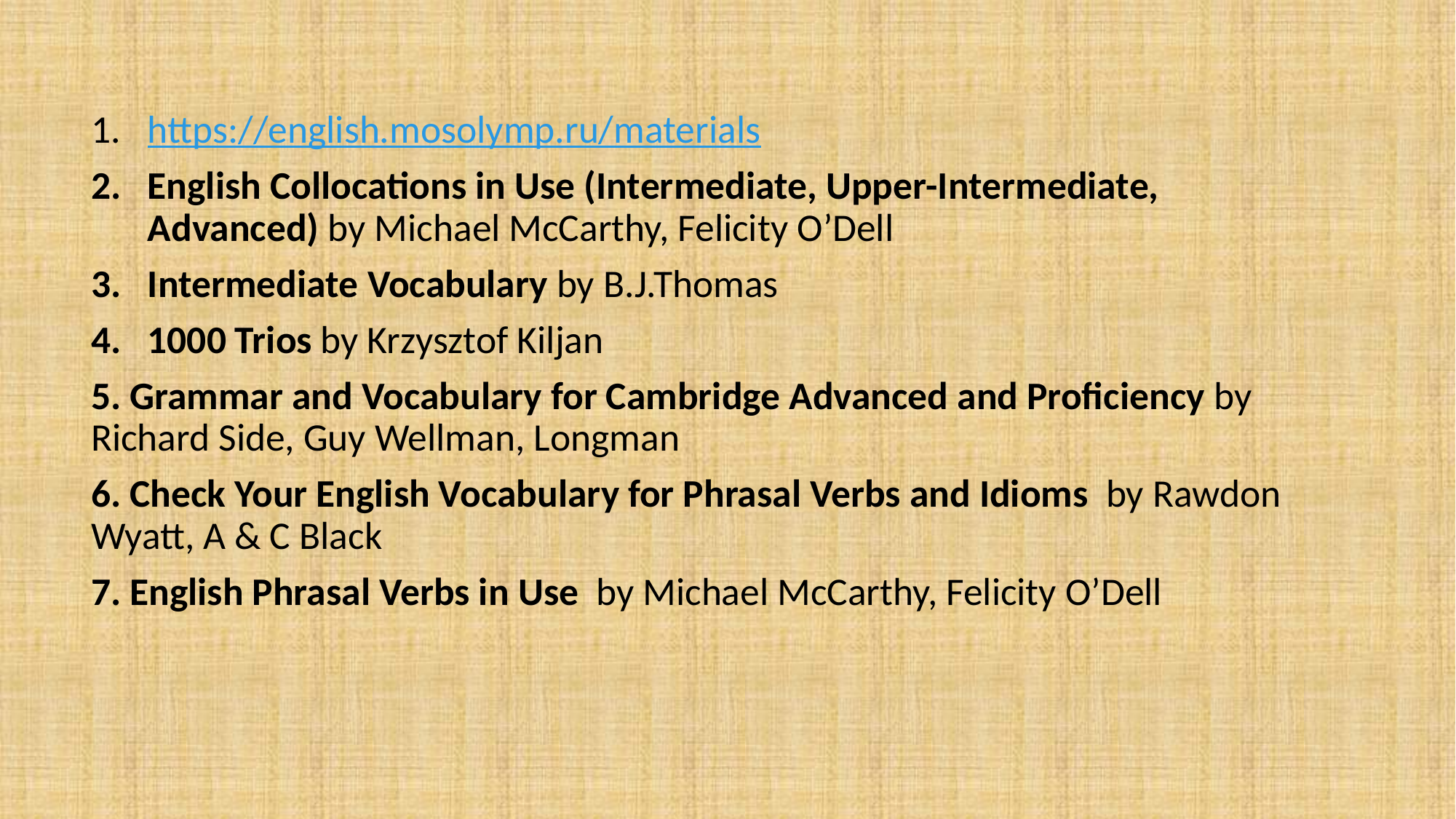

#
https://english.mosolymp.ru/materials
English Collocations in Use (Intermediate, Upper-Intermediate, Advanced) by Michael McCarthy, Felicity O’Dell
Intermediate Vocabulary by B.J.Thomas
1000 Trios by Krzysztof Kiljan
5. Grammar and Vocabulary for Cambridge Advanced and Proficiency by Richard Side, Guy Wellman, Longman
6. Check Your English Vocabulary for Phrasal Verbs and Idioms  by Rawdon Wyatt, A & C Black
7. English Phrasal Verbs in Use  by Michael McCarthy, Felicity O’Dell